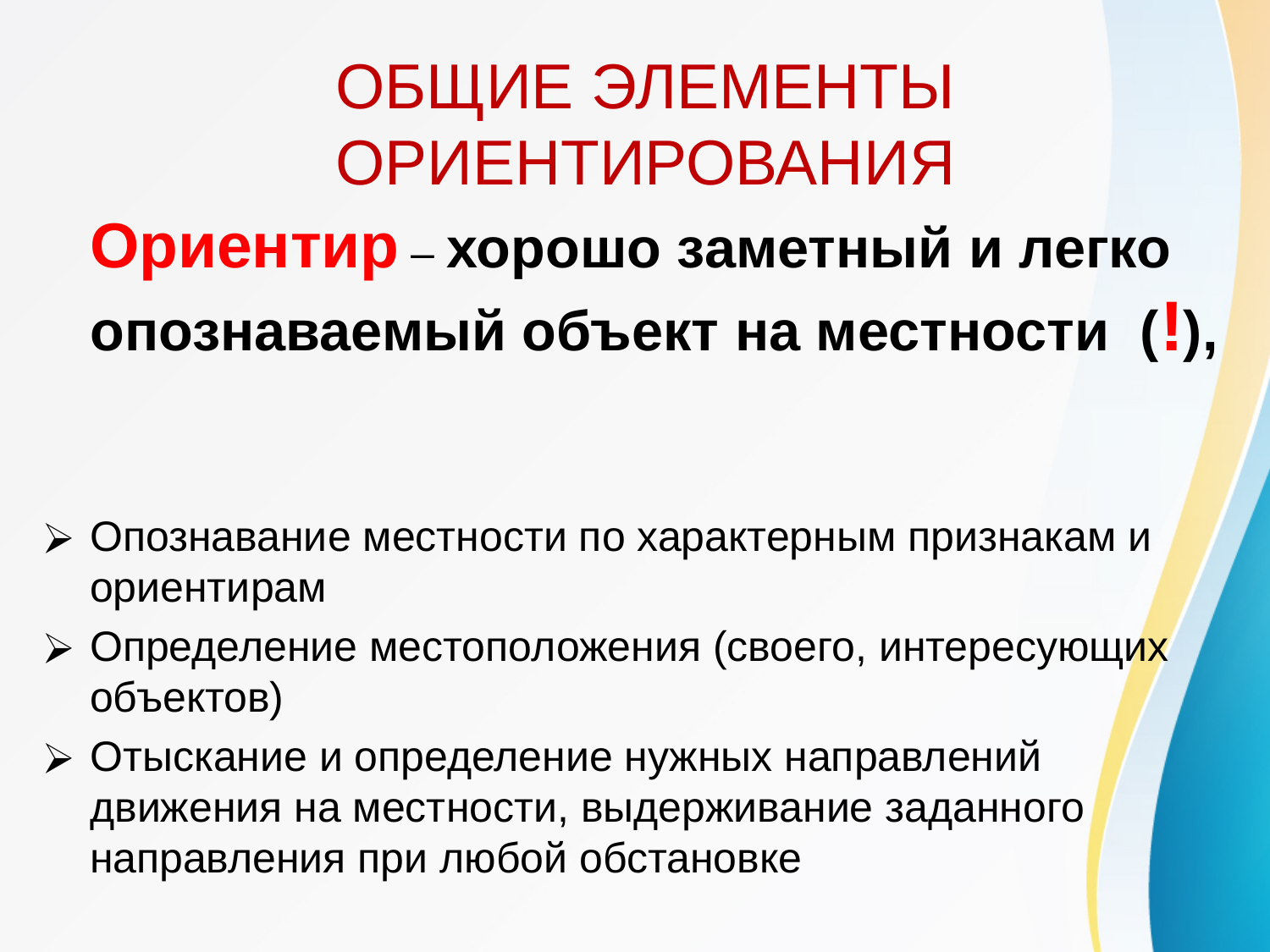

# ОБЩИЕ ЭЛЕМЕНТЫ ОРИЕНТИРОВАНИЯ
	Ориентир – хорошо заметный и легко опознаваемый объект на местности  (!),
Опознавание местности по характерным признакам и ориентирам
Определение местоположения (своего, интересующих объектов)
Отыскание и определение нужных направлений движения на местности, выдерживание заданного направления при любой обстановке